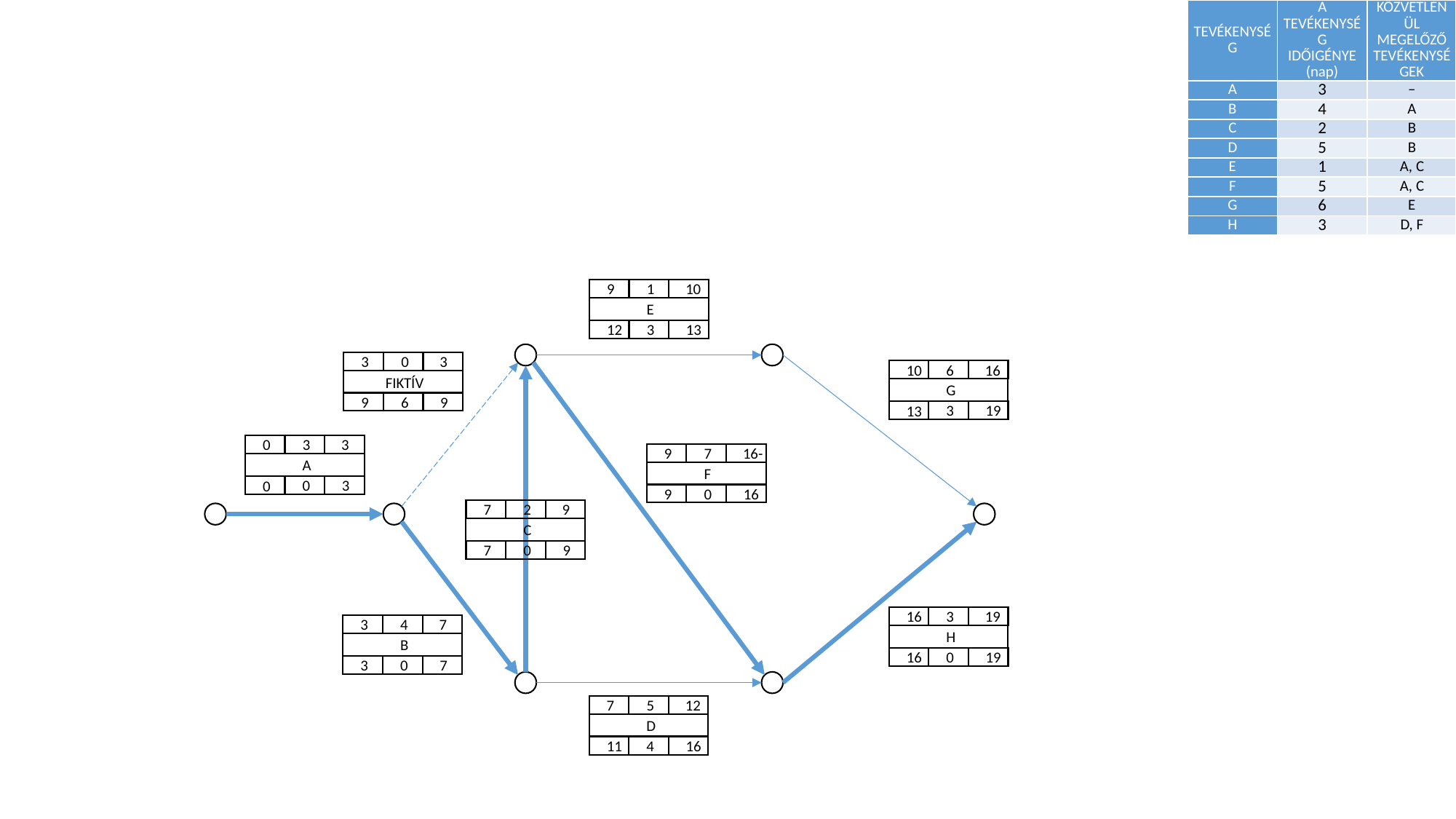

| TEVÉKENYSÉG | A TEVÉKENYSÉG IDŐIGÉNYE (nap) | KÖZVETLENÜL MEGELŐZŐ TEVÉKENYSÉGEK |
| --- | --- | --- |
| A | 3 | – |
| B | 4 | A |
| C | 2 | B |
| D | 5 | B |
| E | 1 | A, C |
| F | 5 | A, C |
| G | 6 | E |
| H | 3 | D, F |
9
1
10

E
3
13
12

3
0
3

FIKTÍV
6
9
9
10
6
16

G
3
19
13
0
3
3

A
0
3
0
9
7
16-

F
0
16
9
7
2
9

C
0
9
7

16
3
19

H
0
19
16
3
4
7

B
0
7
3

7
5
12

D
4
16
11